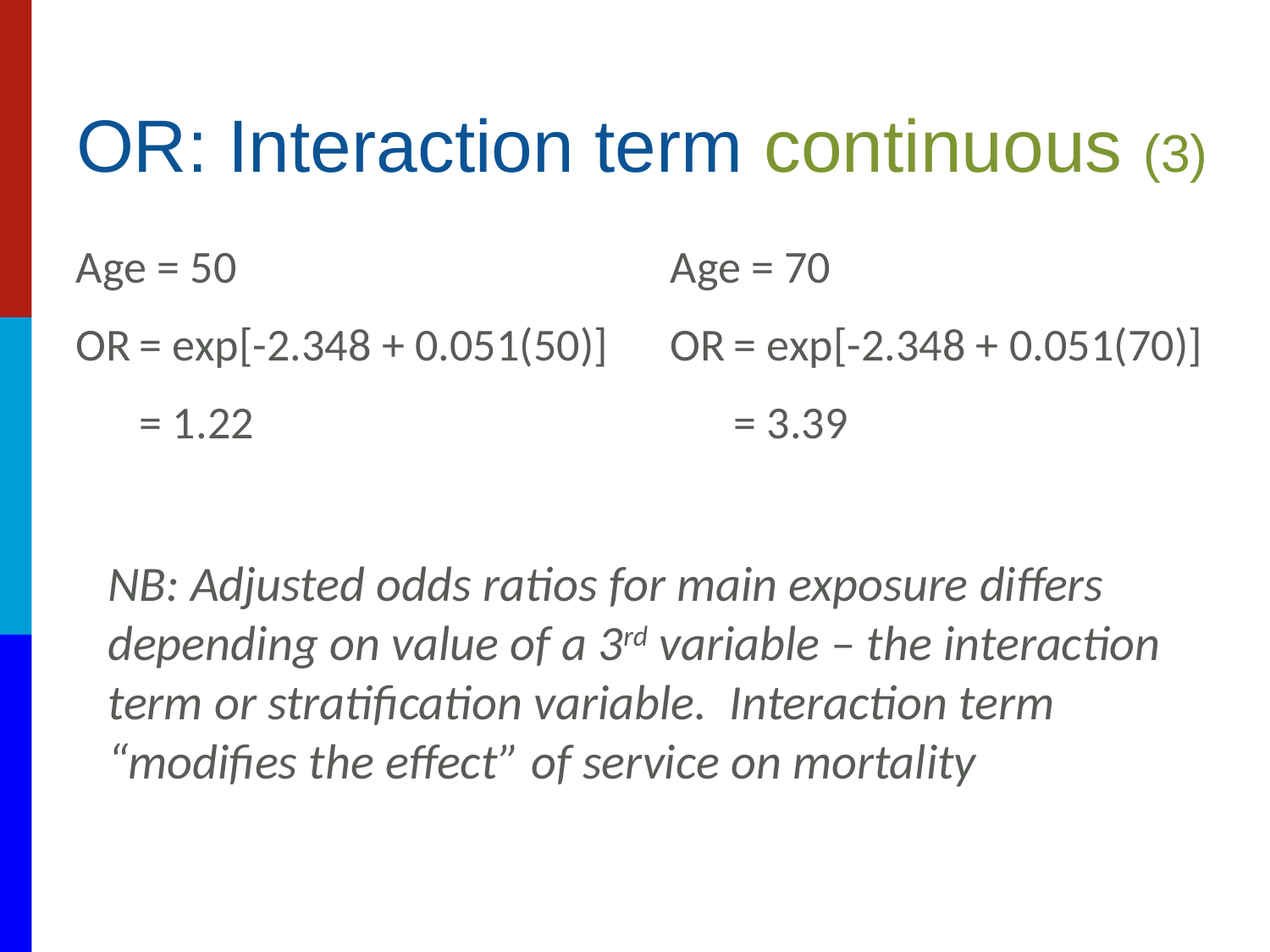

OR: Interaction term continuous (3)
Age = 50
OR	= exp[-2.348 + 0.051(50)]
	= 1.22
NB: Adjusted odds ratios for main exposure differs depending on value of a 3rd variable – the interaction term or stratification variable.  Interaction term “modifies the effect” of service on mortality
Age = 70
OR	= exp[-2.348 + 0.051(70)]
	= 3.39